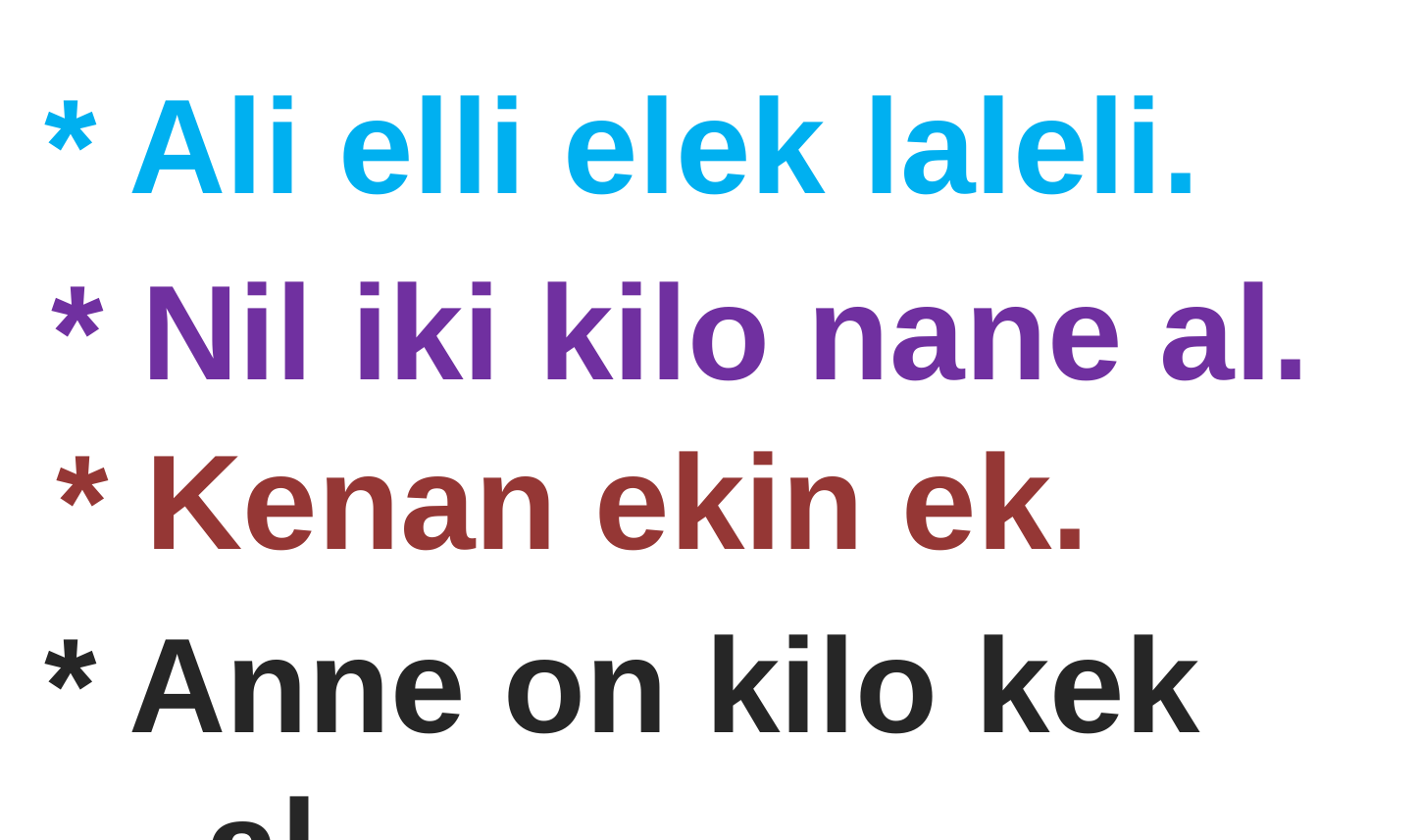

* Ali elli elek laleli.
* Nil iki kilo nane al.

* Kenan ekin ek.
* Anne on kilo kek al.